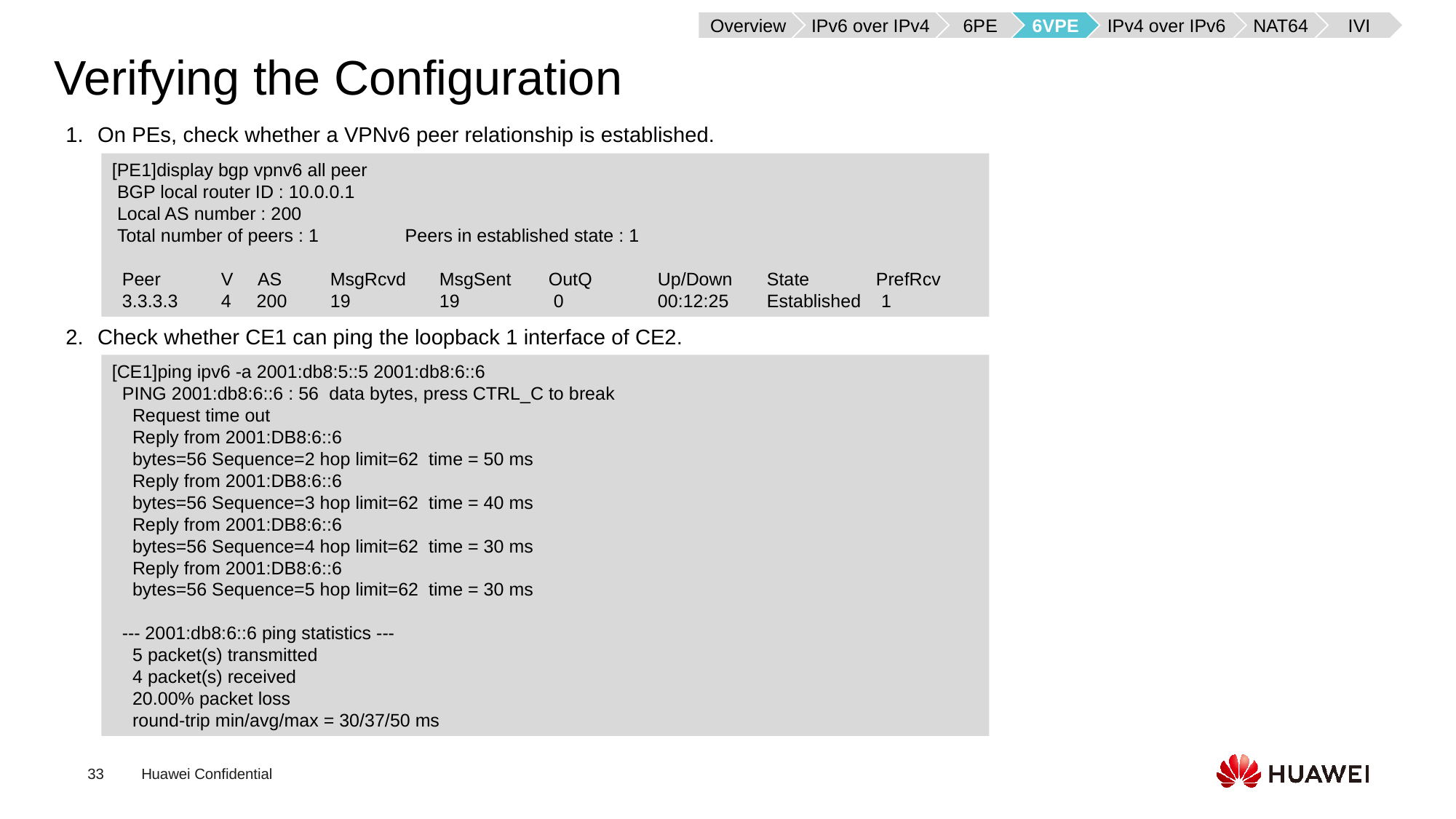

Overview
IPv6 over IPv4
6PE
6VPE
IPv4 over IPv6
NAT64
IVI
# Verifying the Configuration
On PEs, check whether a VPNv6 peer relationship is established.
[PE1]display bgp vpnv6 all peer
 BGP local router ID : 10.0.0.1
 Local AS number : 200
 Total number of peers : 1                 Peers in established state : 1

  Peer	V     AS	MsgRcvd	MsgSent	OutQ	Up/Down	State	PrefRcv
  3.3.3.3	4     200	19       	19     	 0 	00:12:25 	Established    1
Check whether CE1 can ping the loopback 1 interface of CE2.
[CE1]ping ipv6 -a 2001:db8:5::5 2001:db8:6::6
  PING 2001:db8:6::6 : 56  data bytes, press CTRL_C to break
    Request time out
    Reply from 2001:DB8:6::6
    bytes=56 Sequence=2 hop limit=62  time = 50 ms
    Reply from 2001:DB8:6::6
    bytes=56 Sequence=3 hop limit=62  time = 40 ms
    Reply from 2001:DB8:6::6
    bytes=56 Sequence=4 hop limit=62  time = 30 ms
    Reply from 2001:DB8:6::6
    bytes=56 Sequence=5 hop limit=62  time = 30 ms

  --- 2001:db8:6::6 ping statistics ---
    5 packet(s) transmitted
    4 packet(s) received
    20.00% packet loss
    round-trip min/avg/max = 30/37/50 ms